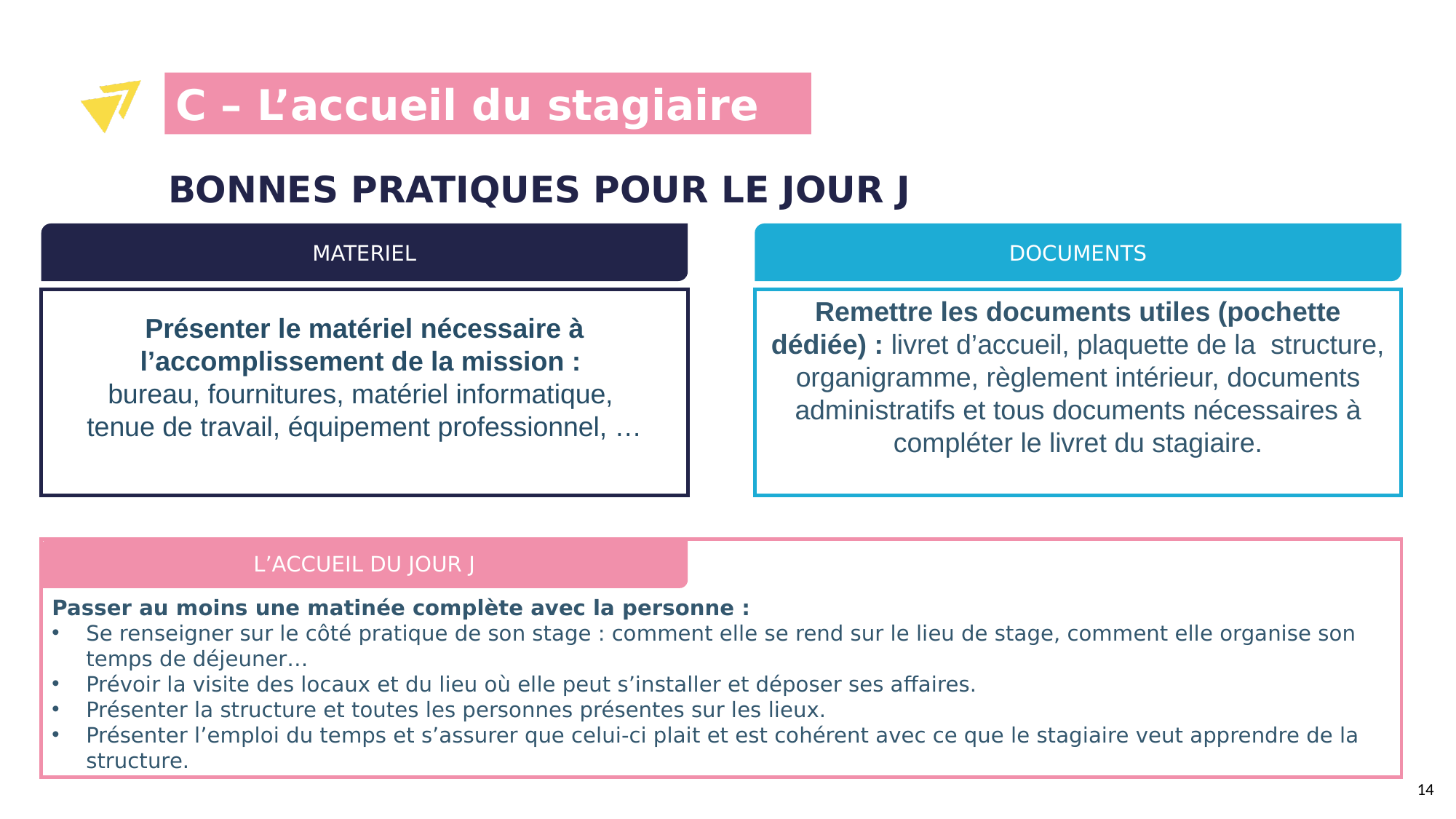

C – L’accueil du stagiaire
BONNES PRATIQUES POUR LE JOUR J
MATERIEL
DOCUMENTS
Présenter le matériel nécessaire à l’accomplissement de la mission :
bureau, fournitures, matériel informatique,
tenue de travail, équipement professionnel, …

Remettre les documents utiles (pochette dédiée) : livret d’accueil, plaquette de la  structure, organigramme, règlement intérieur, documents administratifs et tous documents nécessaires à compléter le livret du stagiaire.

Passer au moins une matinée complète avec la personne :
Se renseigner sur le côté pratique de son stage : comment elle se rend sur le lieu de stage, comment elle organise son temps de déjeuner…
Prévoir la visite des locaux et du lieu où elle peut s’installer et déposer ses affaires.
Présenter la structure et toutes les personnes présentes sur les lieux.
Présenter l’emploi du temps et s’assurer que celui-ci plait et est cohérent avec ce que le stagiaire veut apprendre de la structure.
L’ACCUEIL DU JOUR J
14